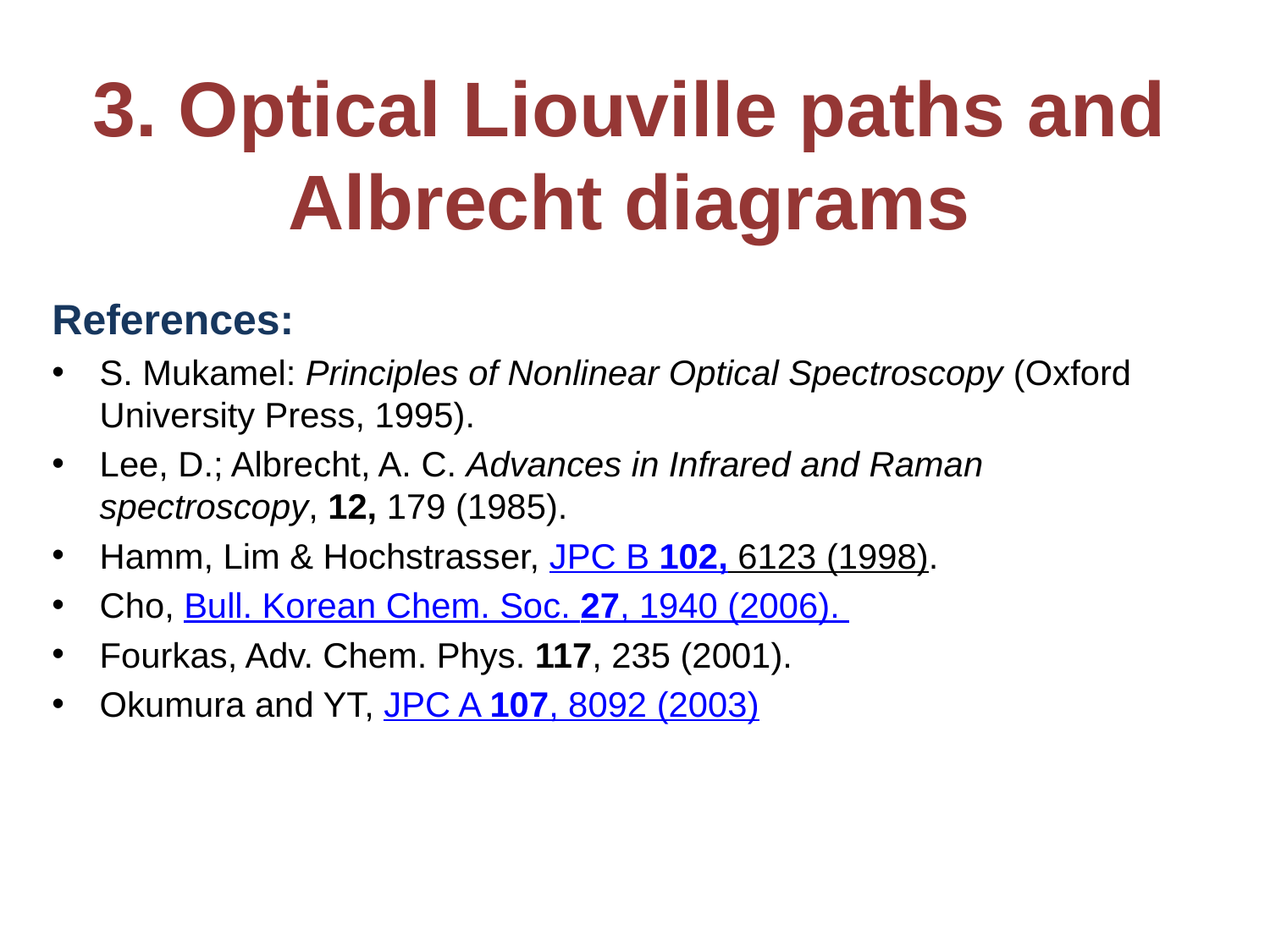

# 3. Optical Liouville paths and Albrecht diagrams
References:
S. Mukamel: Principles of Nonlinear Optical Spectroscopy (Oxford University Press, 1995).
Lee, D.; Albrecht, A. C. Advances in Infrared and Raman spectroscopy, 12, 179 (1985).
Hamm, Lim & Hochstrasser, JPC B 102, 6123 (1998).
Cho, Bull. Korean Chem. Soc. 27, 1940 (2006).
Fourkas, Adv. Chem. Phys. 117, 235 (2001).
Okumura and YT, JPC A 107, 8092 (2003)